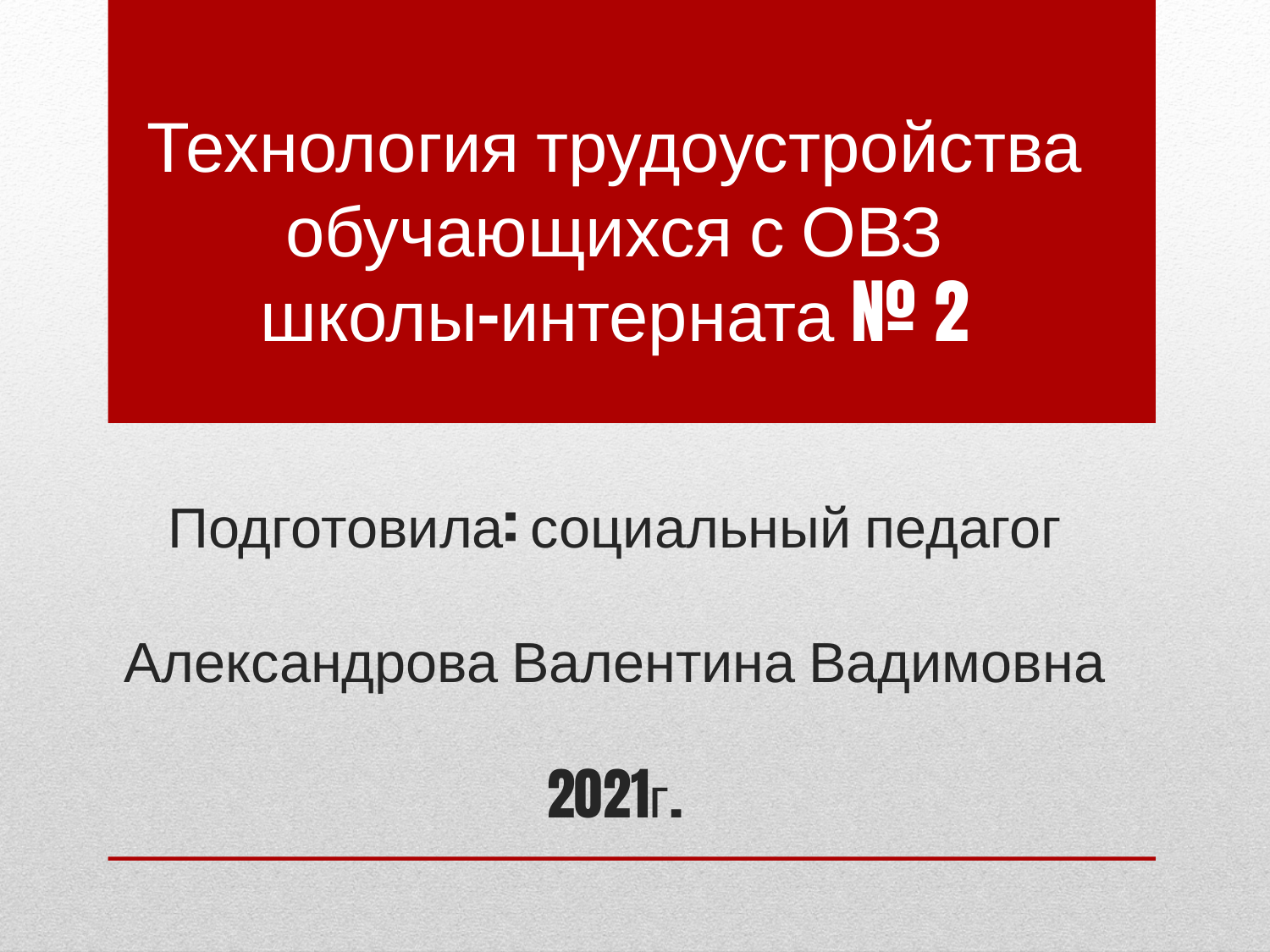

# Технология трудоустройства обучающихся с ОВЗ школы-интерната № 2 Подготовила: социальный педагог Александрова Валентина Вадимовна 2021г.